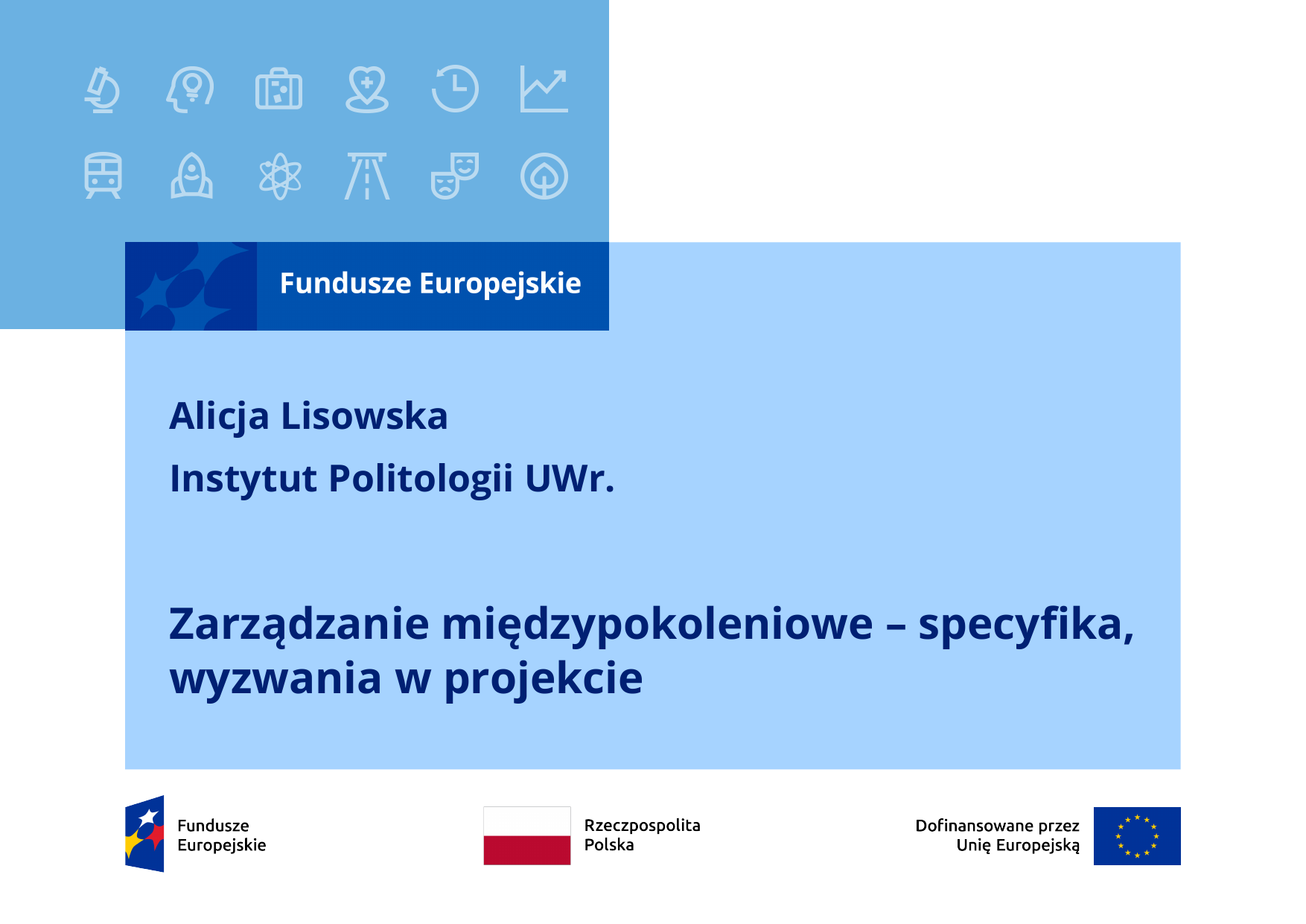

# Alicja Lisowska Instytut Politologii UWr.
Zarządzanie międzypokoleniowe – specyfika, wyzwania w projekcie